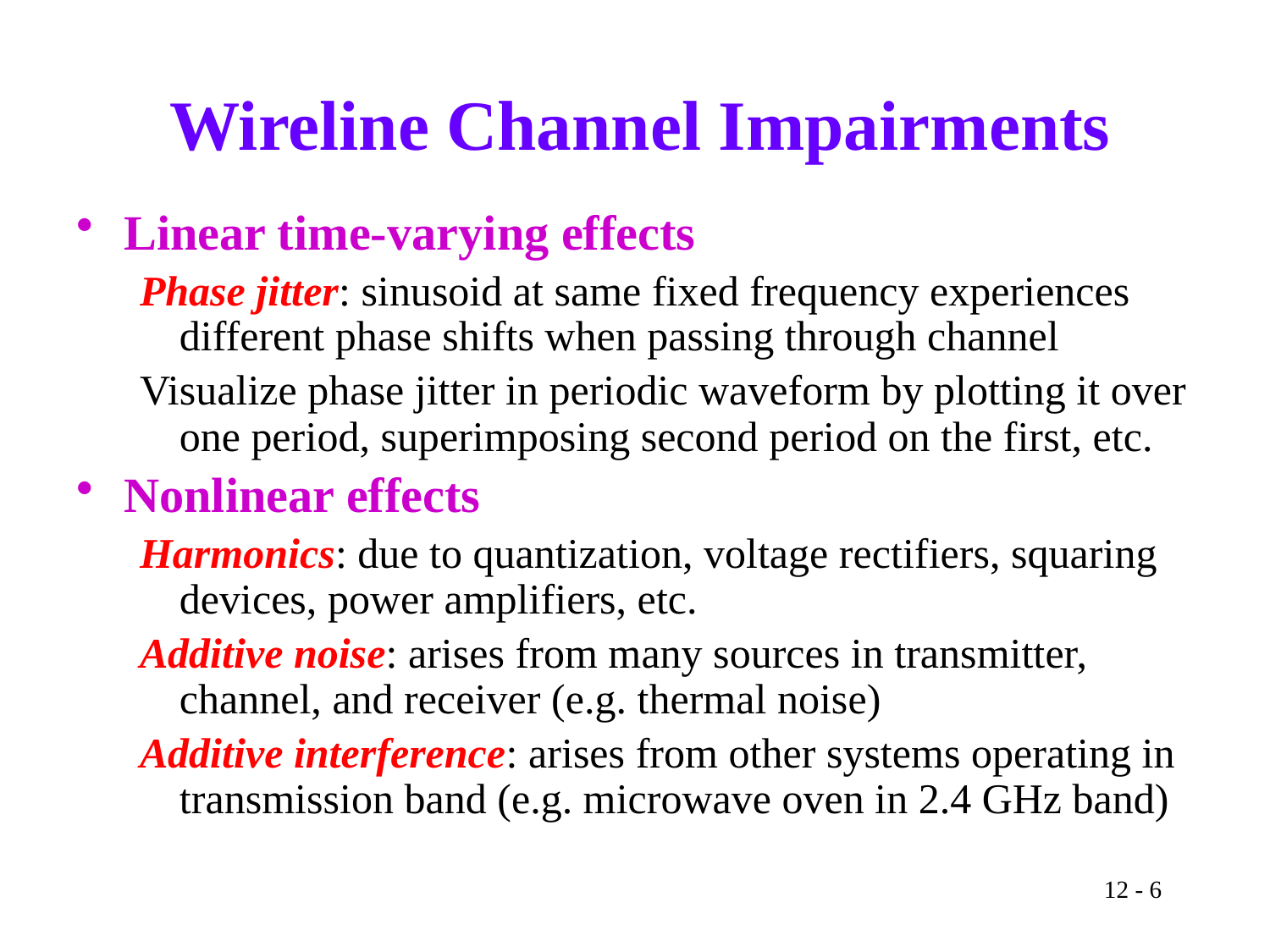

# Wireline Channel Impairments
Linear time-varying effects
Phase jitter: sinusoid at same fixed frequency experiences different phase shifts when passing through channel
Visualize phase jitter in periodic waveform by plotting it over one period, superimposing second period on the first, etc.
Nonlinear effects
Harmonics: due to quantization, voltage rectifiers, squaring devices, power amplifiers, etc.
Additive noise: arises from many sources in transmitter, channel, and receiver (e.g. thermal noise)
Additive interference: arises from other systems operating in transmission band (e.g. microwave oven in 2.4 GHz band)
12 - 6